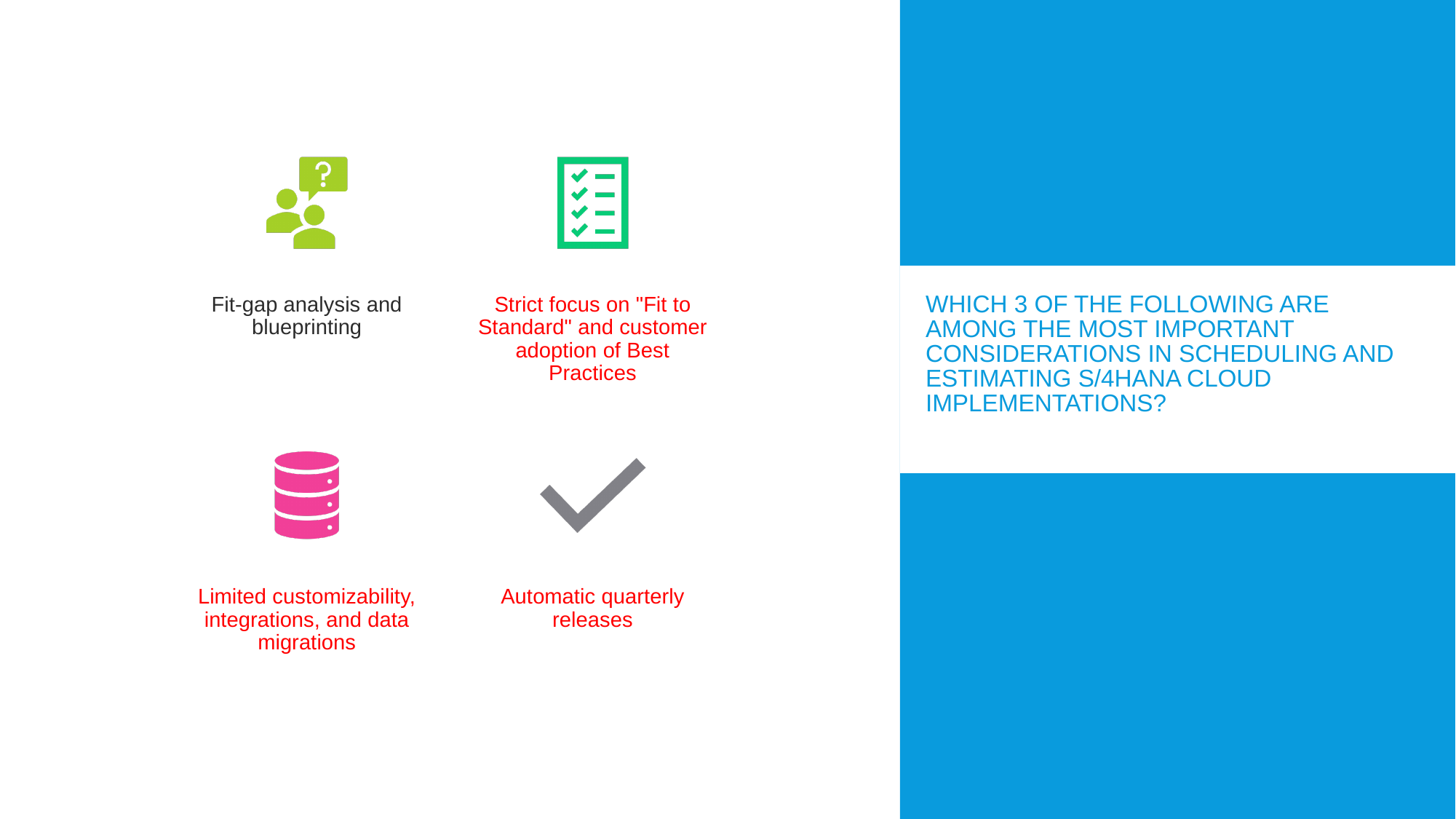

Fit-gap analysis and blueprinting
Strict focus on "Fit to Standard" and customer adoption of Best Practices
Limited customizability, integrations, and data migrations
Automatic quarterly releases

# Which 3 of the following are among the most important considerations in scheduling and estimating S/4HANA Cloud implementations?